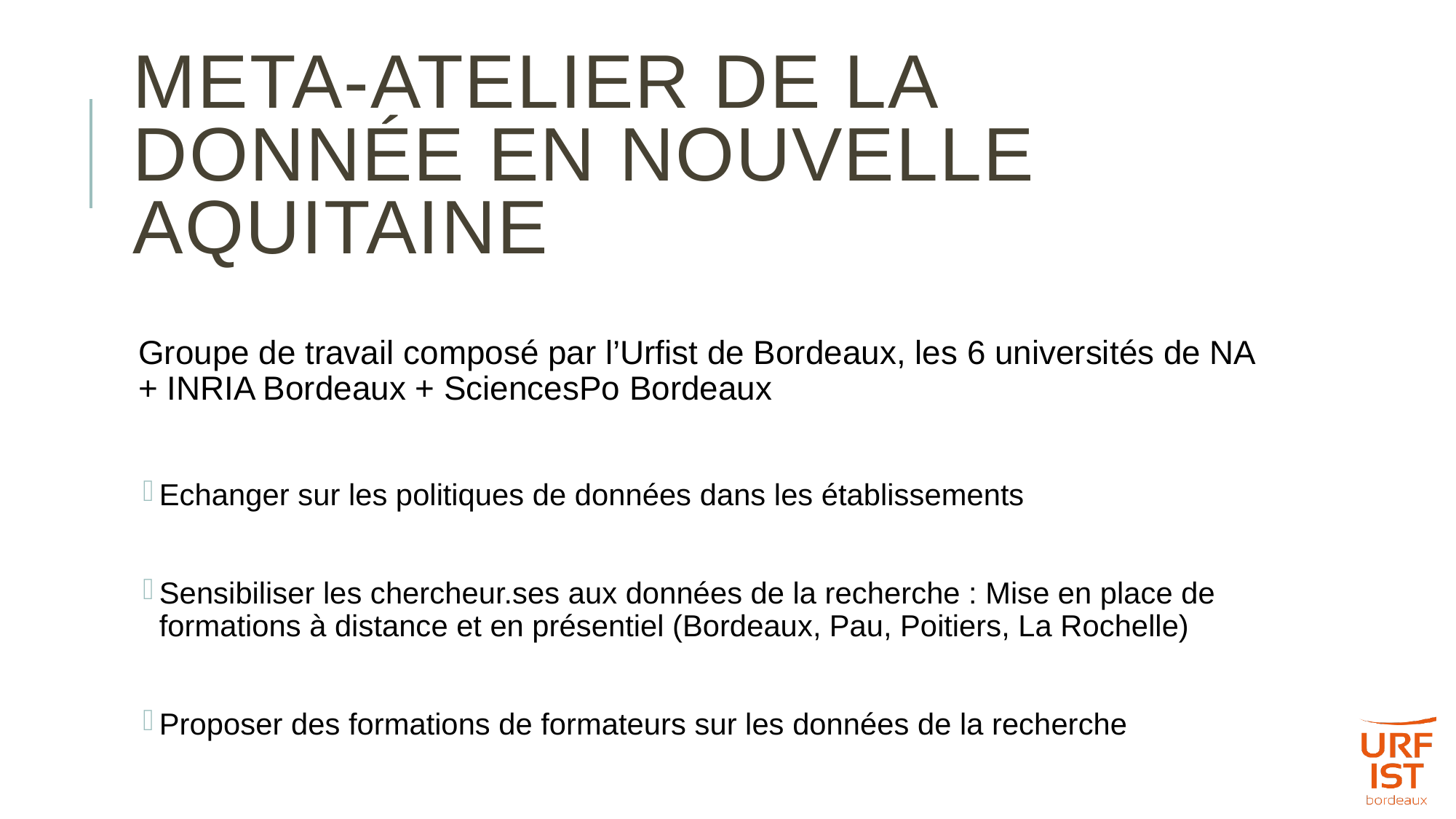

# Meta-Atelier de la donnée en Nouvelle Aquitaine
Groupe de travail composé par l’Urfist de Bordeaux, les 6 universités de NA + INRIA Bordeaux + SciencesPo Bordeaux

Echanger sur les politiques de données dans les établissements

Sensibiliser les chercheur.ses aux données de la recherche : Mise en place de formations à distance et en présentiel (Bordeaux, Pau, Poitiers, La Rochelle)

Proposer des formations de formateurs sur les données de la recherche